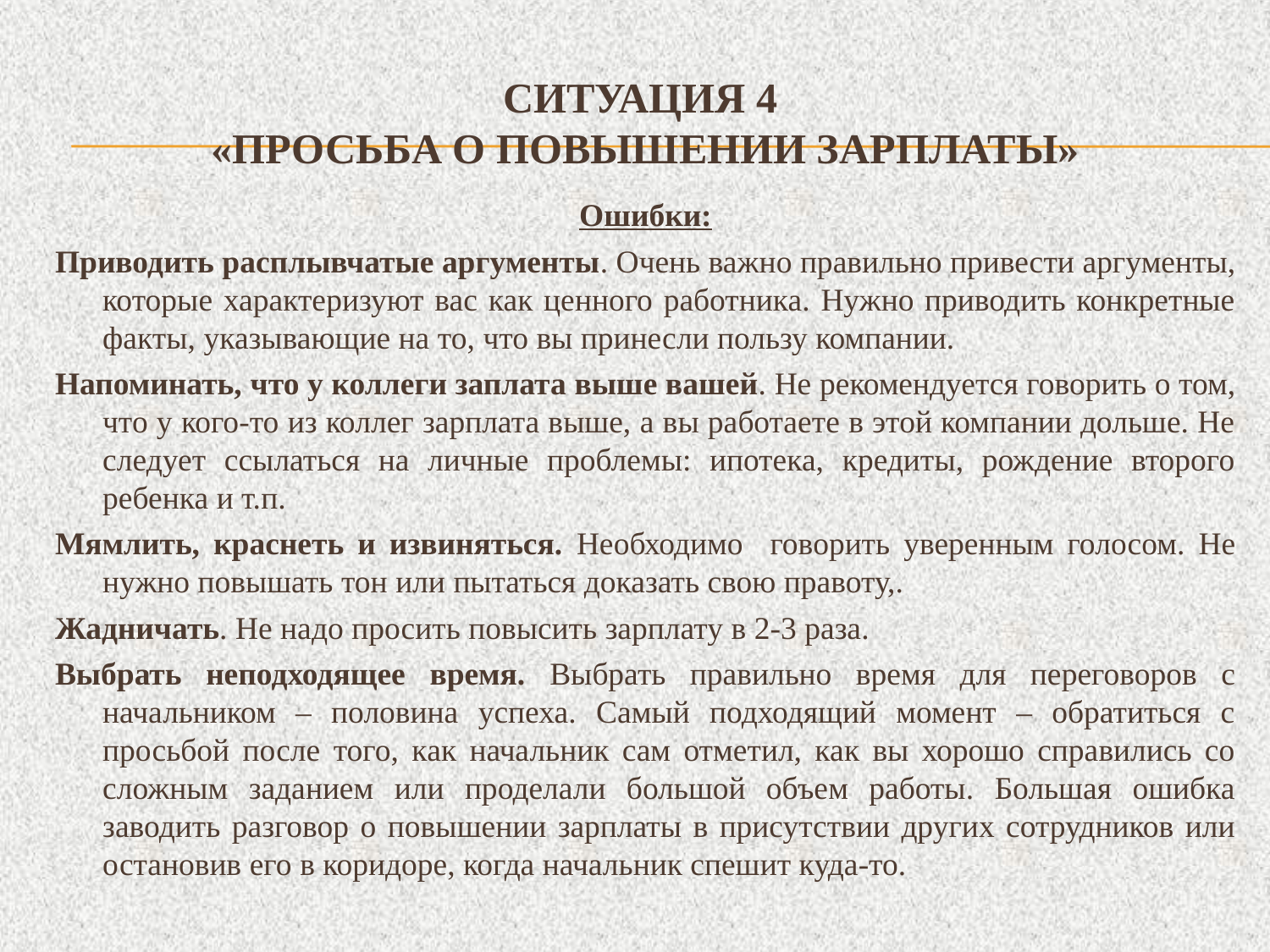

# Ситуация 4 «просьба о повышении зарплаты»
Ошибки:
Приводить расплывчатые аргументы. Очень важно правильно привести аргументы, которые характеризуют вас как ценного работника. Нужно приводить конкретные факты, указывающие на то, что вы принесли пользу компании.
Напоминать, что у коллеги заплата выше вашей. Не рекомендуется говорить о том, что у кого-то из коллег зарплата выше, а вы работаете в этой компании дольше. Не следует ссылаться на личные проблемы: ипотека, кредиты, рождение второго ребенка и т.п.
Мямлить, краснеть и извиняться. Необходимо  говорить уверенным голосом. Не нужно повышать тон или пытаться доказать свою правоту,.
Жадничать. Не надо просить повысить зарплату в 2-3 раза.
Выбрать неподходящее время. Выбрать правильно время для переговоров с начальником – половина успеха. Самый подходящий момент – обратиться с просьбой после того, как начальник сам отметил, как вы хорошо справились со сложным заданием или проделали большой объем работы. Большая ошибка заводить разговор о повышении зарплаты в присутствии других сотрудников или остановив его в коридоре, когда начальник спешит куда-то.